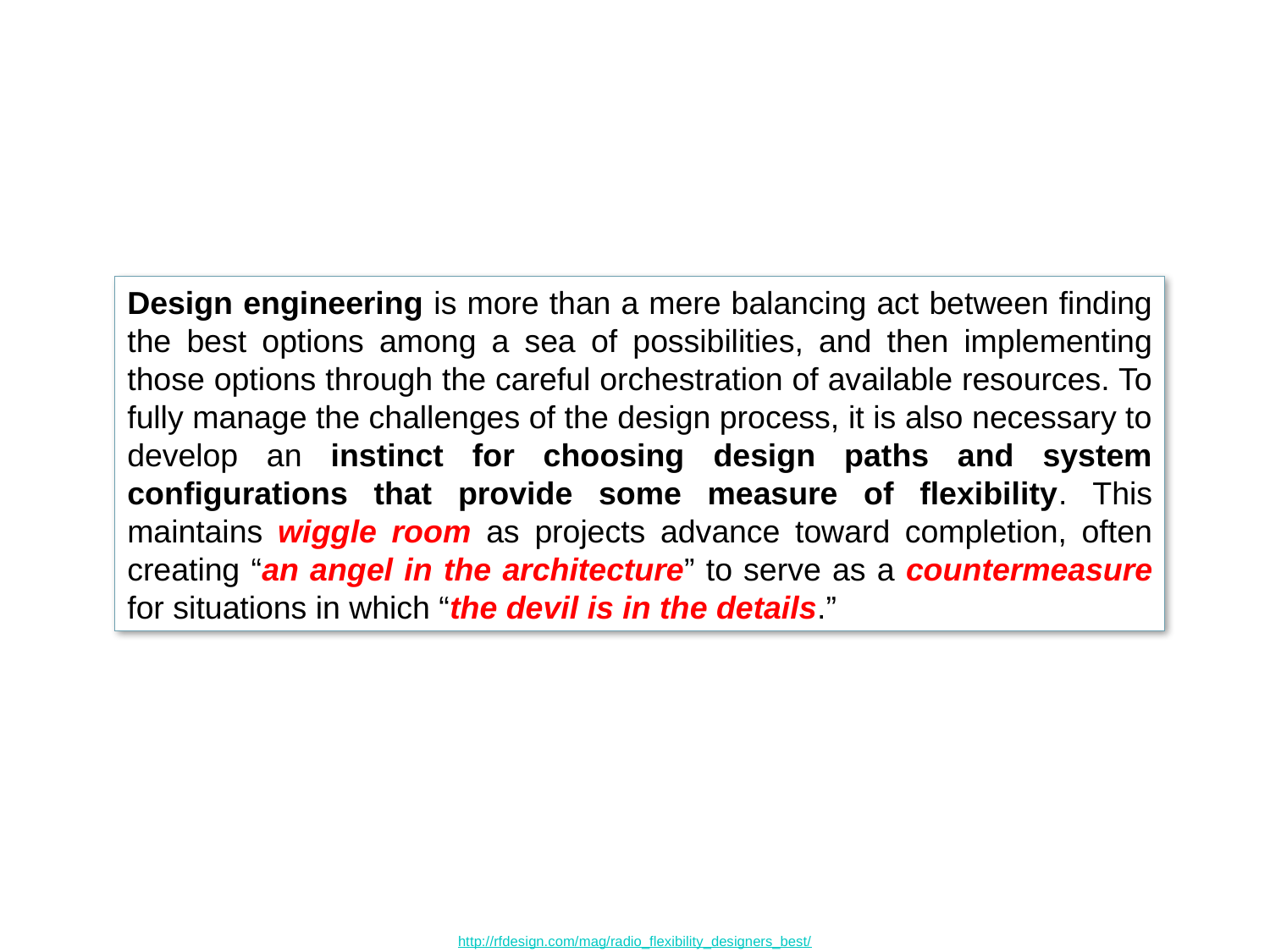

Design engineering is more than a mere balancing act between finding the best options among a sea of possibilities, and then implementing those options through the careful orchestration of available resources. To fully manage the challenges of the design process, it is also necessary to develop an instinct for choosing design paths and system configurations that provide some measure of flexibility. This maintains wiggle room as projects advance toward completion, often creating “an angel in the architecture” to serve as a countermeasure for situations in which “the devil is in the details.”
http://rfdesign.com/mag/radio_flexibility_designers_best/